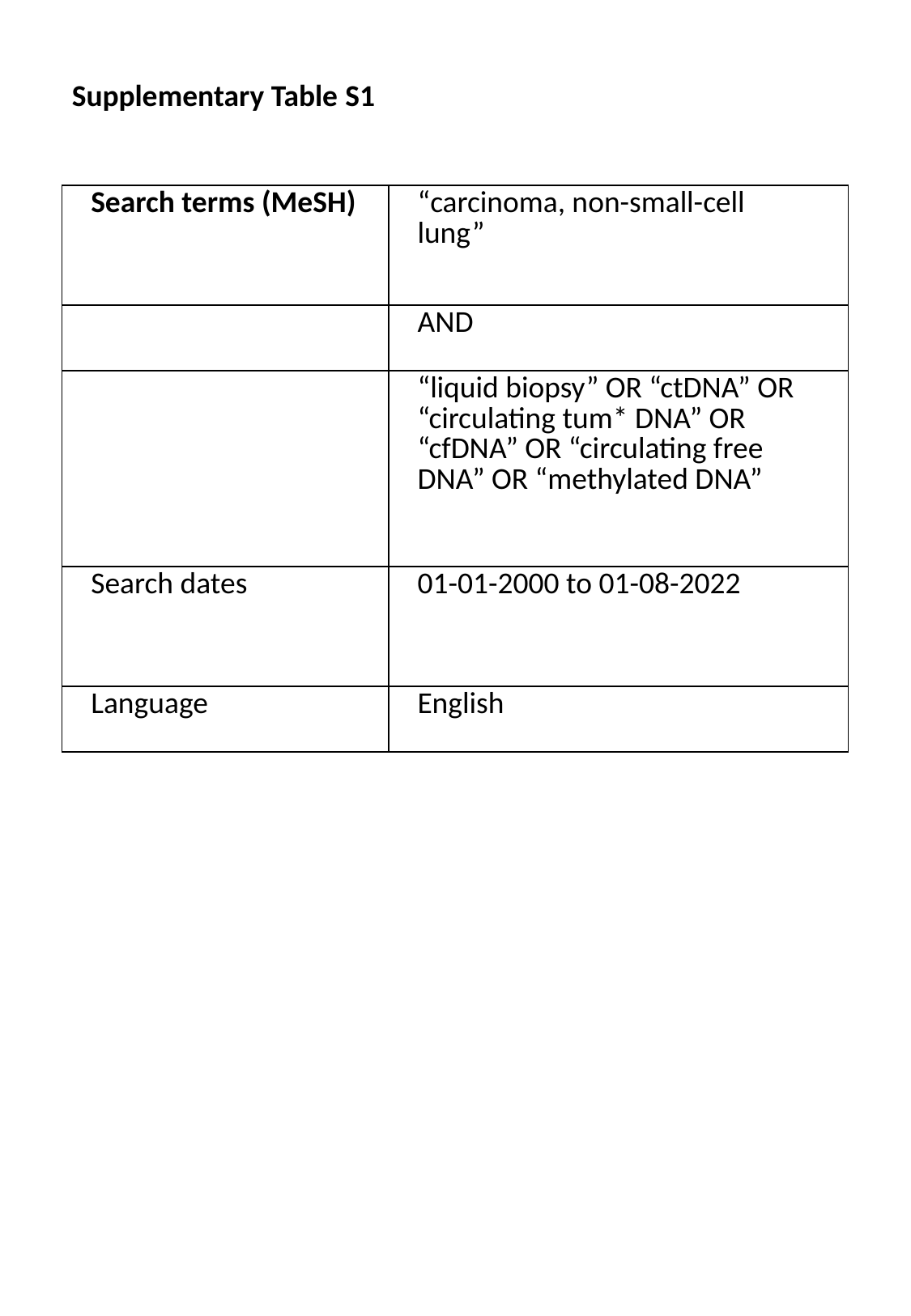

Supplementary Table S1
| Search terms (MeSH) | “carcinoma, non-small-cell lung” |
| --- | --- |
|  | AND |
|  | “liquid biopsy” OR “ctDNA” OR “circulating tum\* DNA” OR “cfDNA” OR “circulating free DNA” OR “methylated DNA” |
| Search dates | 01-01-2000 to 01-08-2022 |
| Language | English |